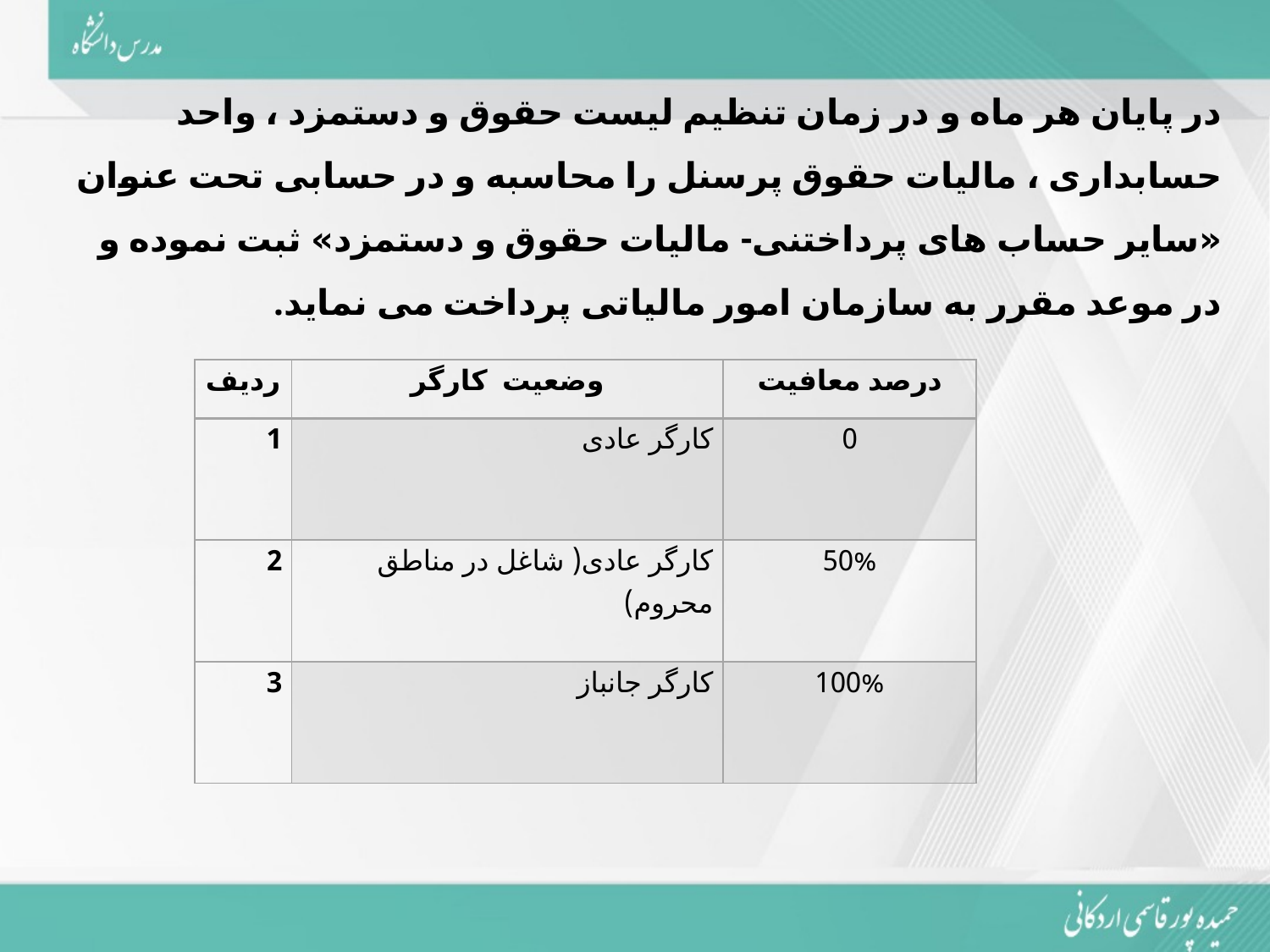

در پایان هر ماه و در زمان تنظیم لیست حقوق و دستمزد ، واحد حسابداری ، مالیات حقوق پرسنل را محاسبه و در حسابی تحت عنوان «سایر حساب های پرداختنی- مالیات حقوق و دستمزد» ثبت نموده و در موعد مقرر به سازمان امور مالیاتی پرداخت می نماید.
| ردیف | وضعیت کارگر | درصد معافیت |
| --- | --- | --- |
| 1 | کارگر عادی | 0 |
| 2 | کارگر عادی( شاغل در مناطق محروم) | 50% |
| 3 | کارگر جانباز | 100% |